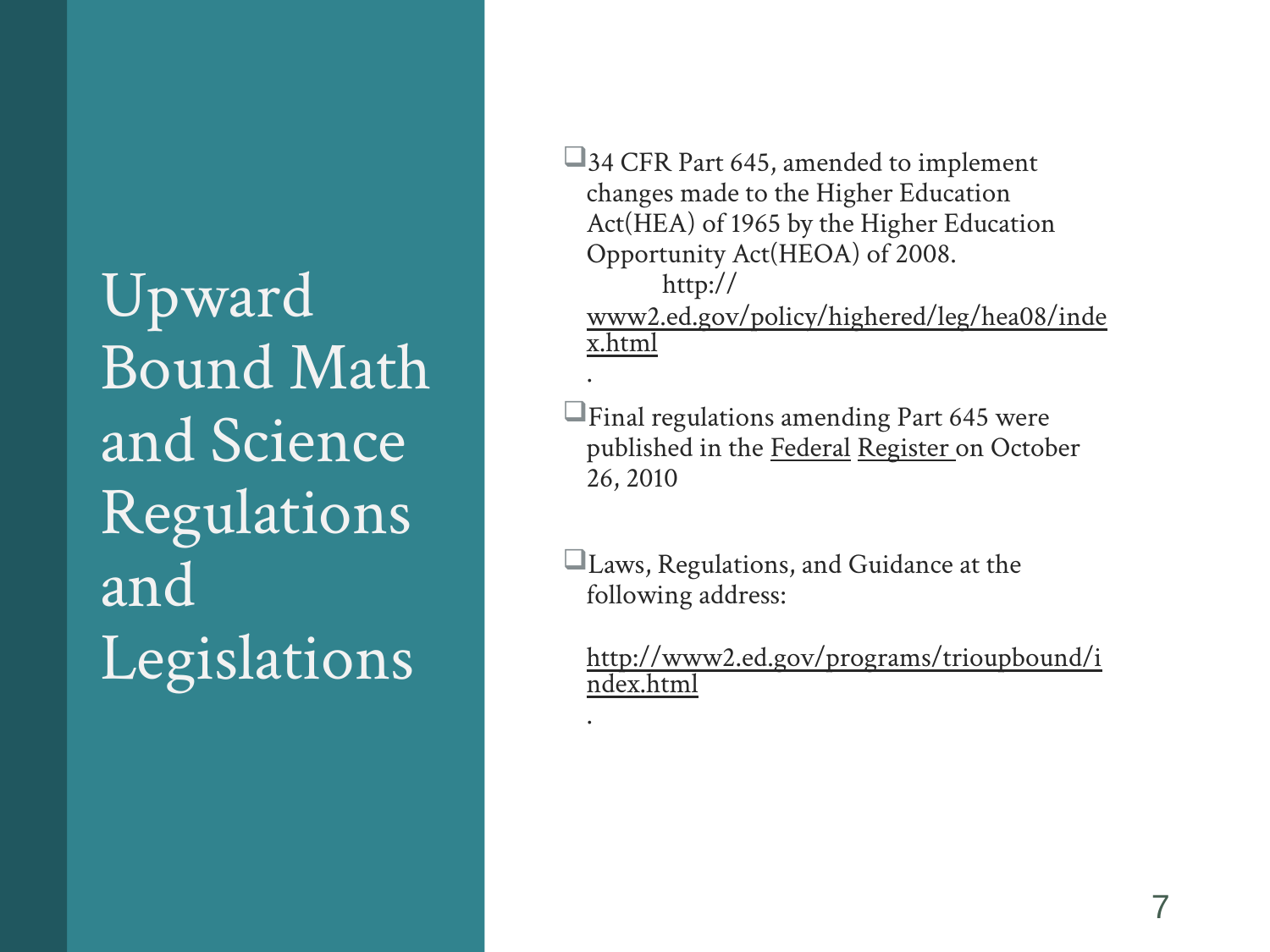

# Upward Bound Math and Science Regulations and Legislations
34 CFR Part 645, amended to implement changes made to the Higher Education Act(HEA) of 1965 by the Higher Education Opportunity Act(HEOA) of 2008.
            http://www2.ed.gov/policy/highered/leg/hea08/index.html.
Final regulations amending Part 645 were published in the Federal Register on October 26, 2010

Laws, Regulations, and Guidance at the following address:
             http://www2.ed.gov/programs/trioupbound/index.html.

7